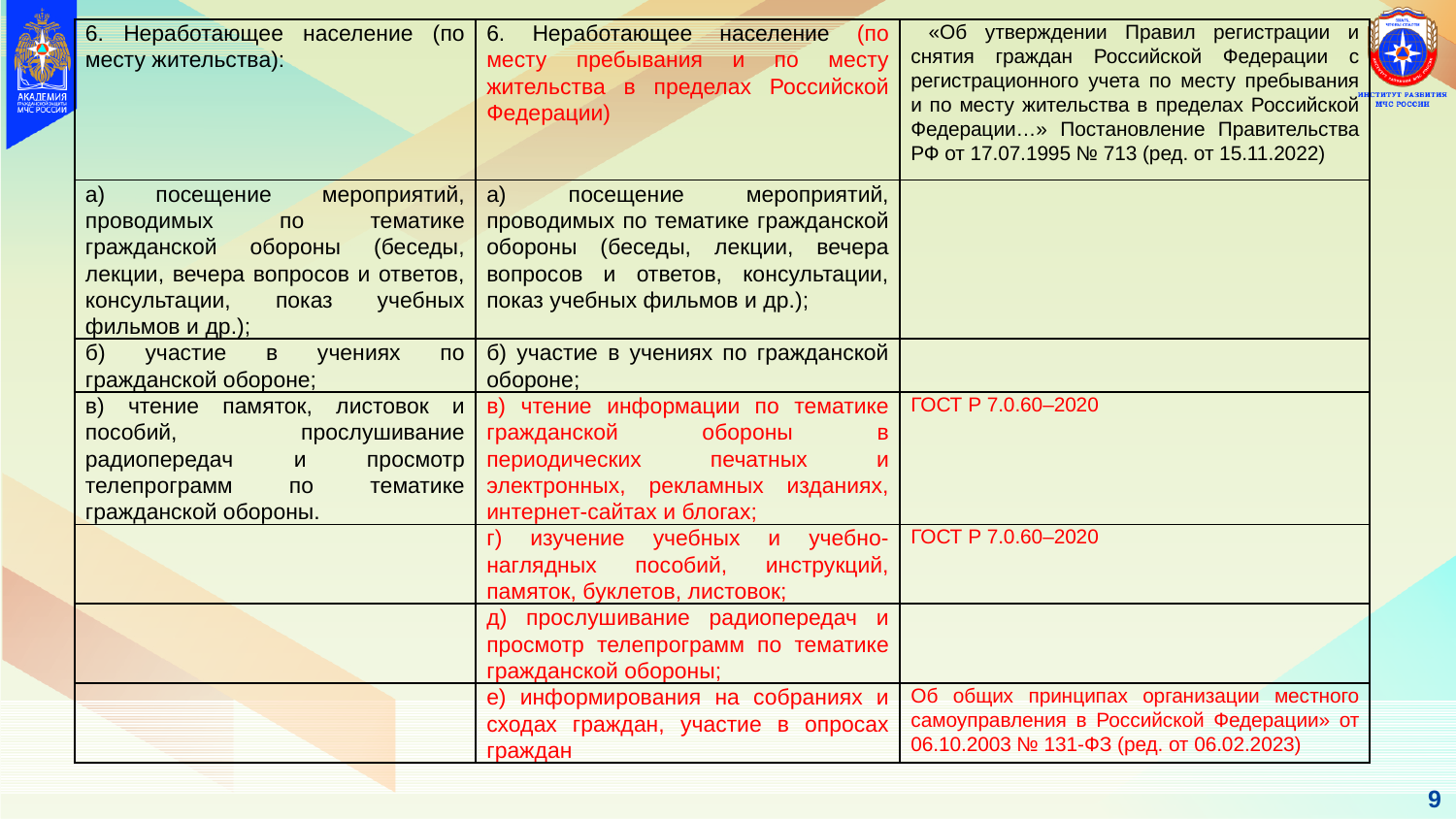

| 6. Неработающее население (по месту жительства): | 6. Неработающее население (по месту пребывания и по месту жительства в пределах Российской Федерации) | «Об утверждении Правил регистрации и снятия граждан Российской Федерации с регистрационного учета по месту пребывания и по месту жительства в пределах Российской Федерации…» Постановление Правительства РФ от 17.07.1995 № 713 (ред. от 15.11.2022) |
| --- | --- | --- |
| а) посещение мероприятий, проводимых по тематике гражданской обороны (беседы, лекции, вечера вопросов и ответов, консультации, показ учебных фильмов и др.); | а) посещение мероприятий, проводимых по тематике гражданской обороны (беседы, лекции, вечера вопросов и ответов, консультации, показ учебных фильмов и др.); |  |
| б) участие в учениях по гражданской обороне; | б) участие в учениях по гражданской обороне; |  |
| в) чтение памяток, листовок и пособий, прослушивание радиопередач и просмотр телепрограмм по тематике гражданской обороны. | в) чтение информации по тематике гражданской обороны в периодических печатных и электронных, рекламных изданиях, интернет-сайтах и блогах; | ГОСТ Р 7.0.60–2020 |
|  | г) изучение учебных и учебно-наглядных пособий, инструкций, памяток, буклетов, листовок; | ГОСТ Р 7.0.60–2020 |
|  | д) прослушивание радиопередач и просмотр телепрограмм по тематике гражданской обороны; |  |
|  | е) информирования на собраниях и сходах граждан, участие в опросах граждан | Об общих принципах организации местного самоуправления в Российской Федерации» от 06.10.2003 № 131-ФЗ (ред. от 06.02.2023) |
9